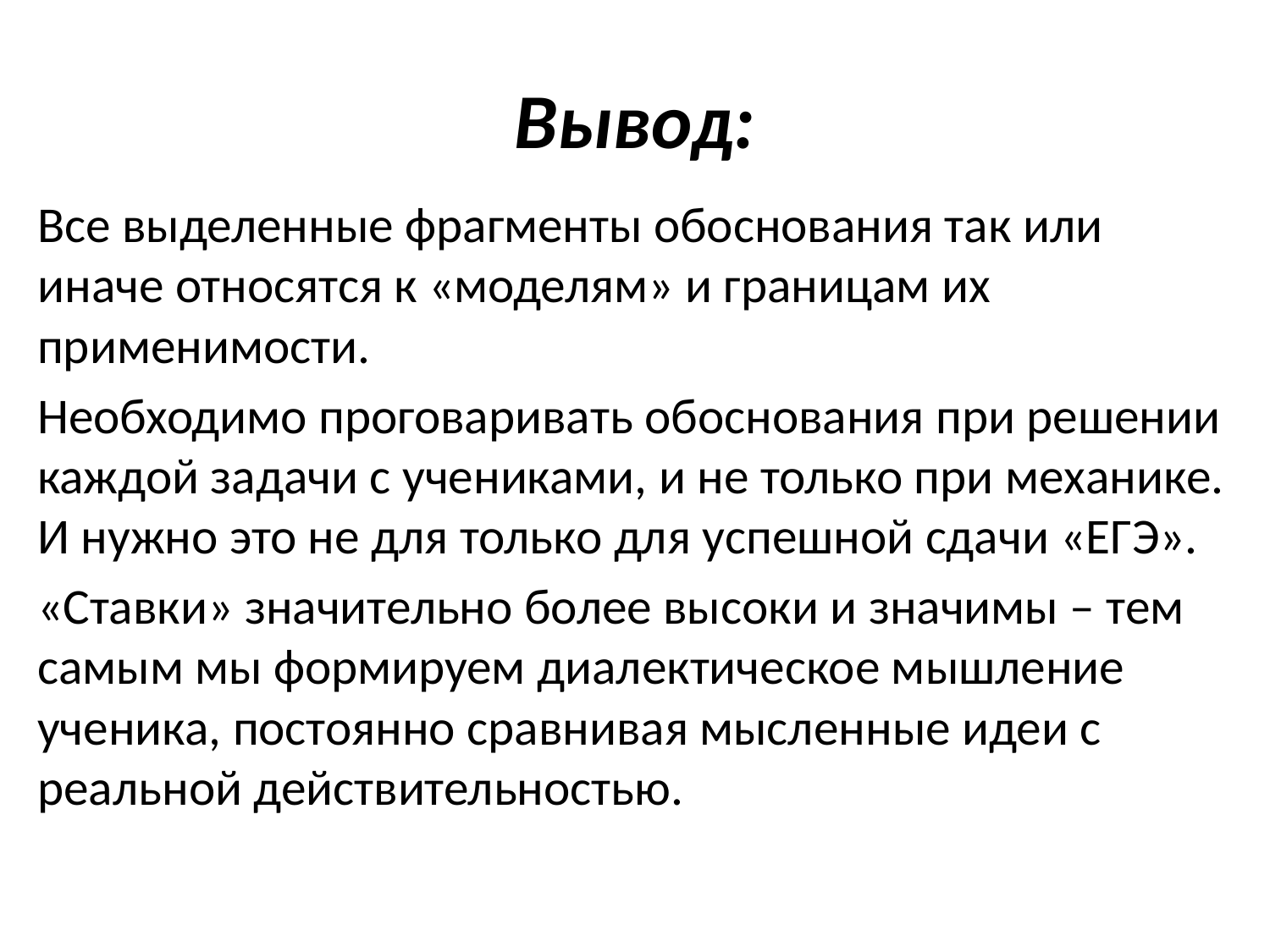

# Вывод:
Все выделенные фрагменты обоснования так или иначе относятся к «моделям» и границам их применимости.
Необходимо проговаривать обоснования при решении каждой задачи с учениками, и не только при механике. И нужно это не для только для успешной сдачи «ЕГЭ».
«Ставки» значительно более высоки и значимы – тем самым мы формируем диалектическое мышление ученика, постоянно сравнивая мысленные идеи с реальной действительностью.